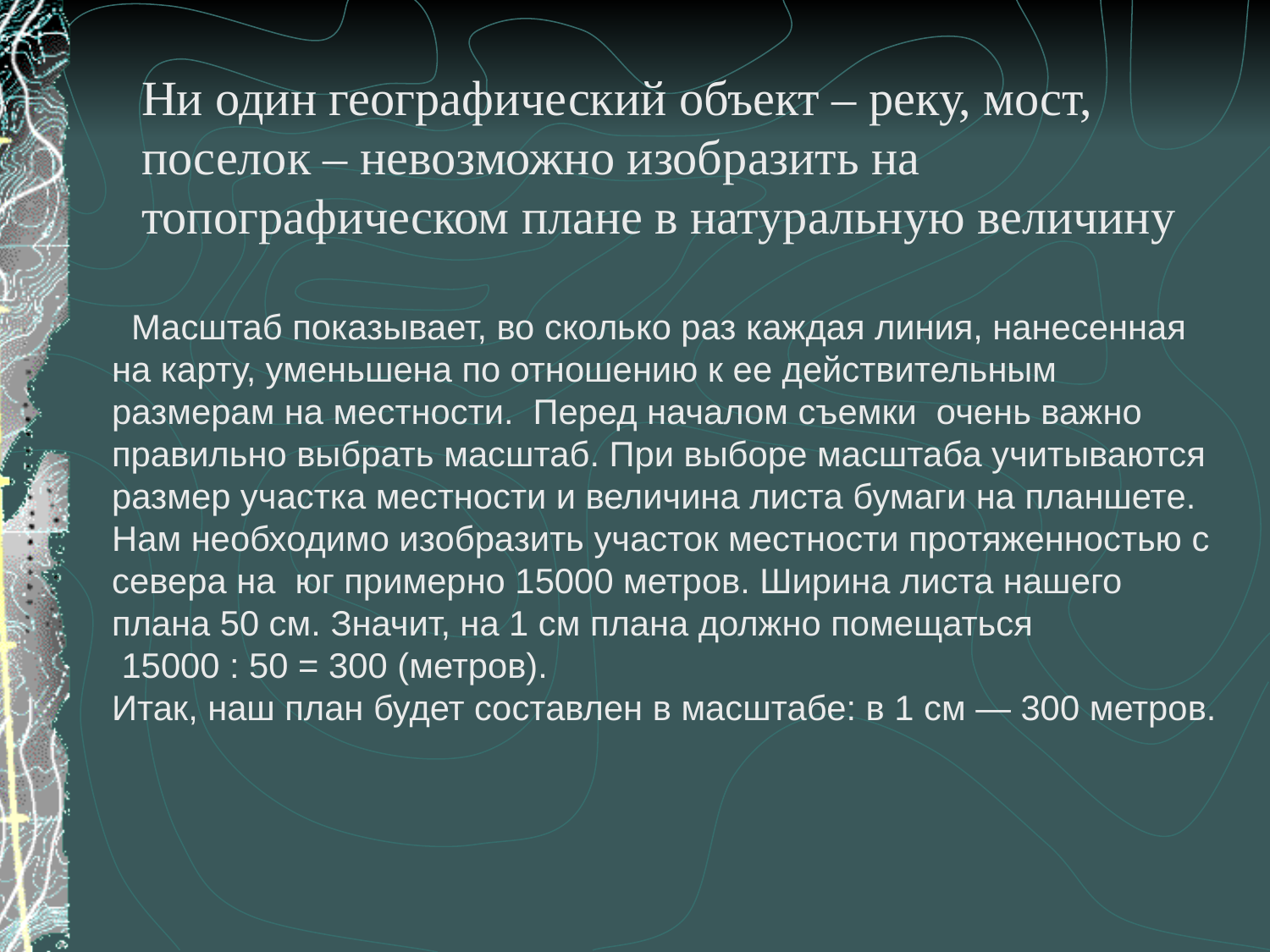

Ни один географический объект – реку, мост, поселок – невозможно изобразить на топографическом плане в натуральную величину
  Масштаб показывает, во сколько раз каждая линия, нанесенная на карту, уменьшена по отношению к ее действительным размерам на местности.  Перед началом съемки  очень важно правильно выбрать масштаб. При выборе масштаба учитываются размер участка местности и величина листа бумаги на планшете.
Нам необходимо изобразить участок местности протяженностью с севера на  юг примерно 15000 метров. Ширина листа нашего плана 50 см. Значит, на 1 см плана должно помещаться
 15000 : 50 = 300 (метров).
Итак, наш план будет составлен в масштабе: в 1 см — 300 метров.